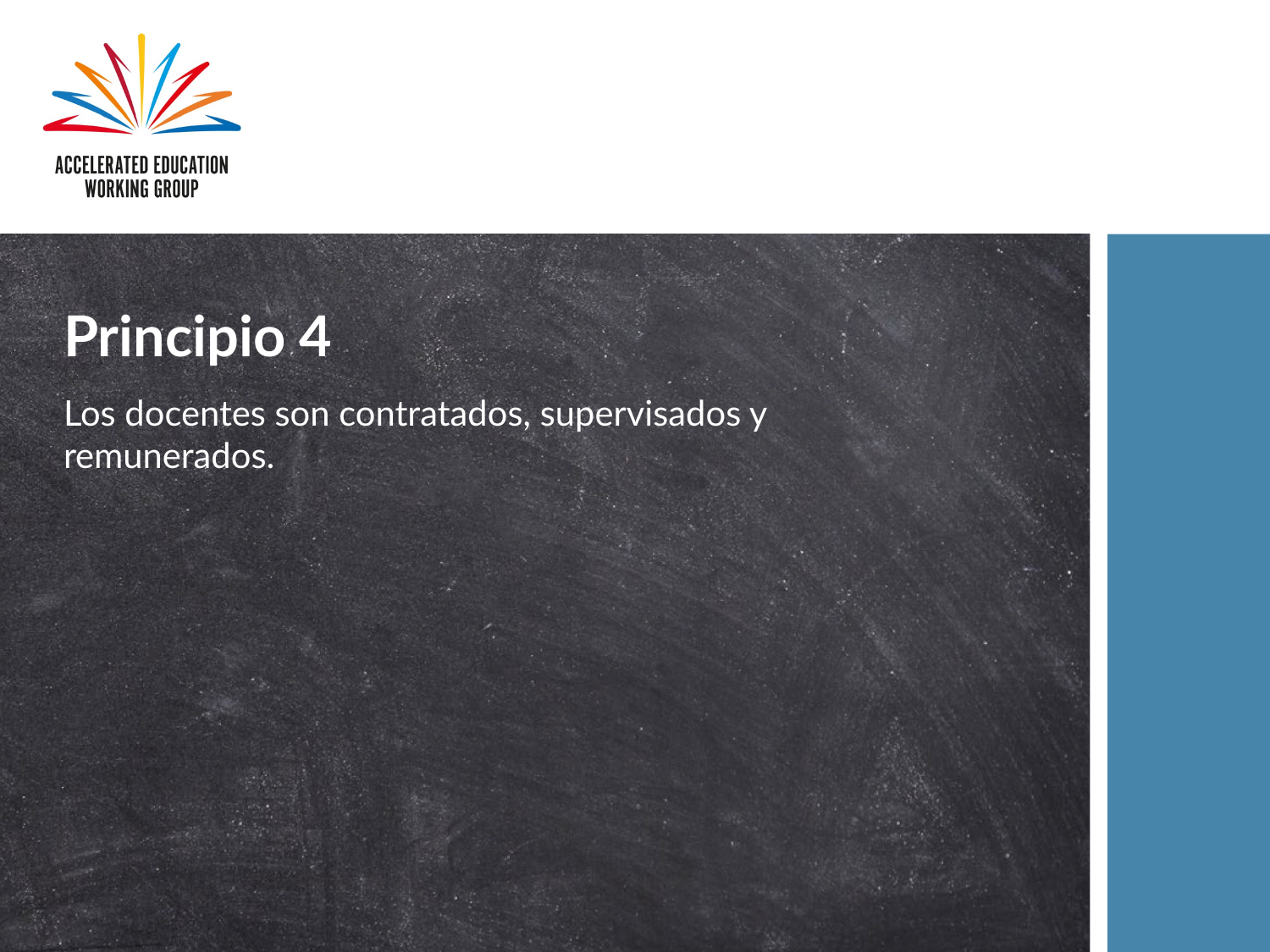

Principio 4
Los docentes son contratados, supervisados y remunerados.